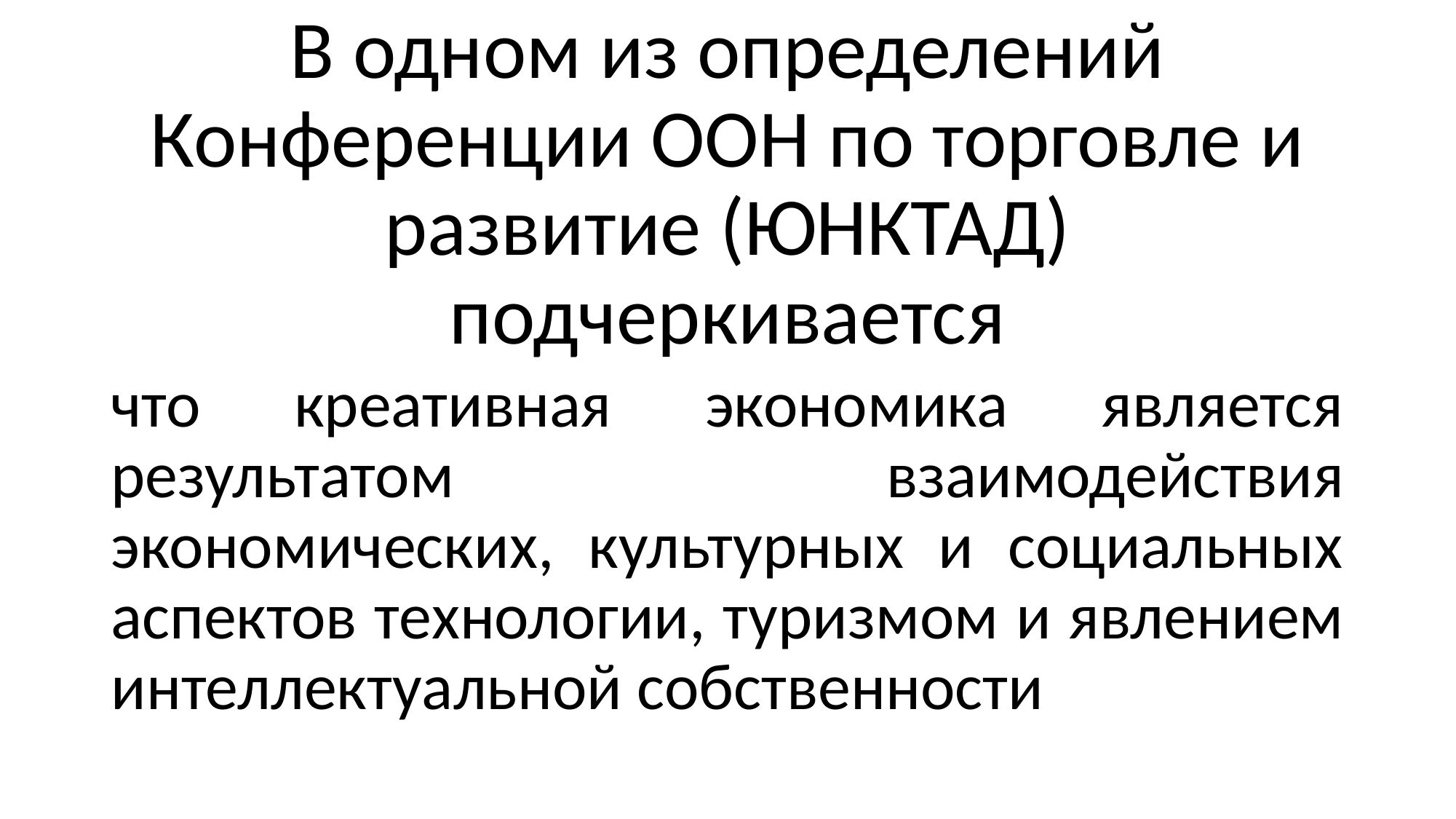

# В одном из определений Конференции ООН по торговле и развитие (ЮНКТАД) подчеркивается
что креативная экономика является результатом взаимодействия экономических, культурных и социальных аспектов технологии, туризмом и явлением интеллектуальной собственности